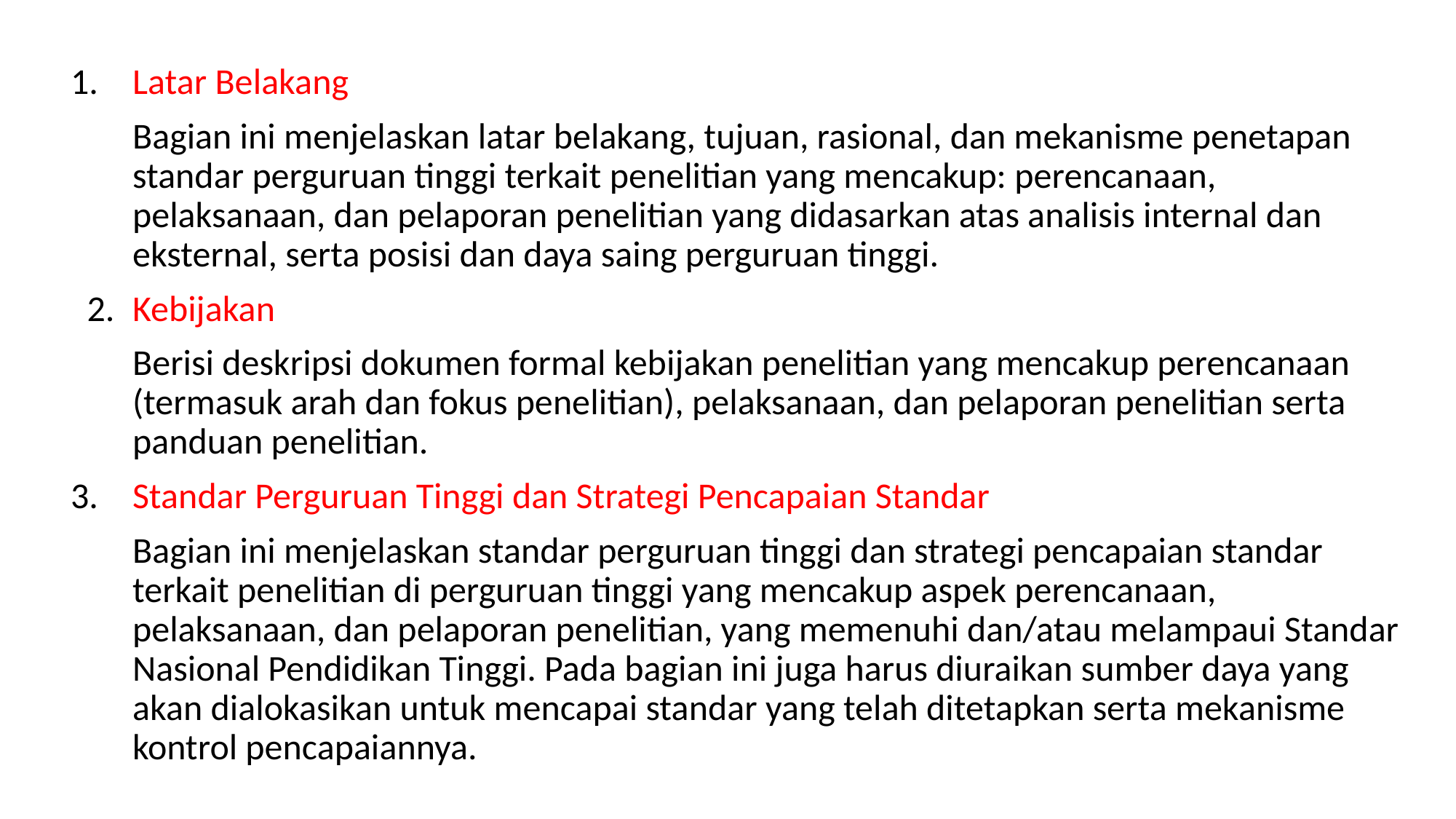

1. 	Latar Belakang
Bagian ini menjelaskan latar belakang, tujuan, rasional, dan mekanisme penetapan standar perguruan tinggi terkait penelitian yang mencakup: perencanaan, pelaksanaan, dan pelaporan penelitian yang didasarkan atas analisis internal dan eksternal, serta posisi dan daya saing perguruan tinggi.
  2. 	Kebijakan
Berisi deskripsi dokumen formal kebijakan penelitian yang mencakup perencanaan (termasuk arah dan fokus penelitian), pelaksanaan, dan pelaporan penelitian serta panduan penelitian.
3. 	Standar Perguruan Tinggi dan Strategi Pencapaian Standar
Bagian ini menjelaskan standar perguruan tinggi dan strategi pencapaian standar terkait penelitian di perguruan tinggi yang mencakup aspek perencanaan, pelaksanaan, dan pelaporan penelitian, yang memenuhi dan/atau melampaui Standar Nasional Pendidikan Tinggi. Pada bagian ini juga harus diuraikan sumber daya yang akan dialokasikan untuk mencapai standar yang telah ditetapkan serta mekanisme kontrol pencapaiannya.